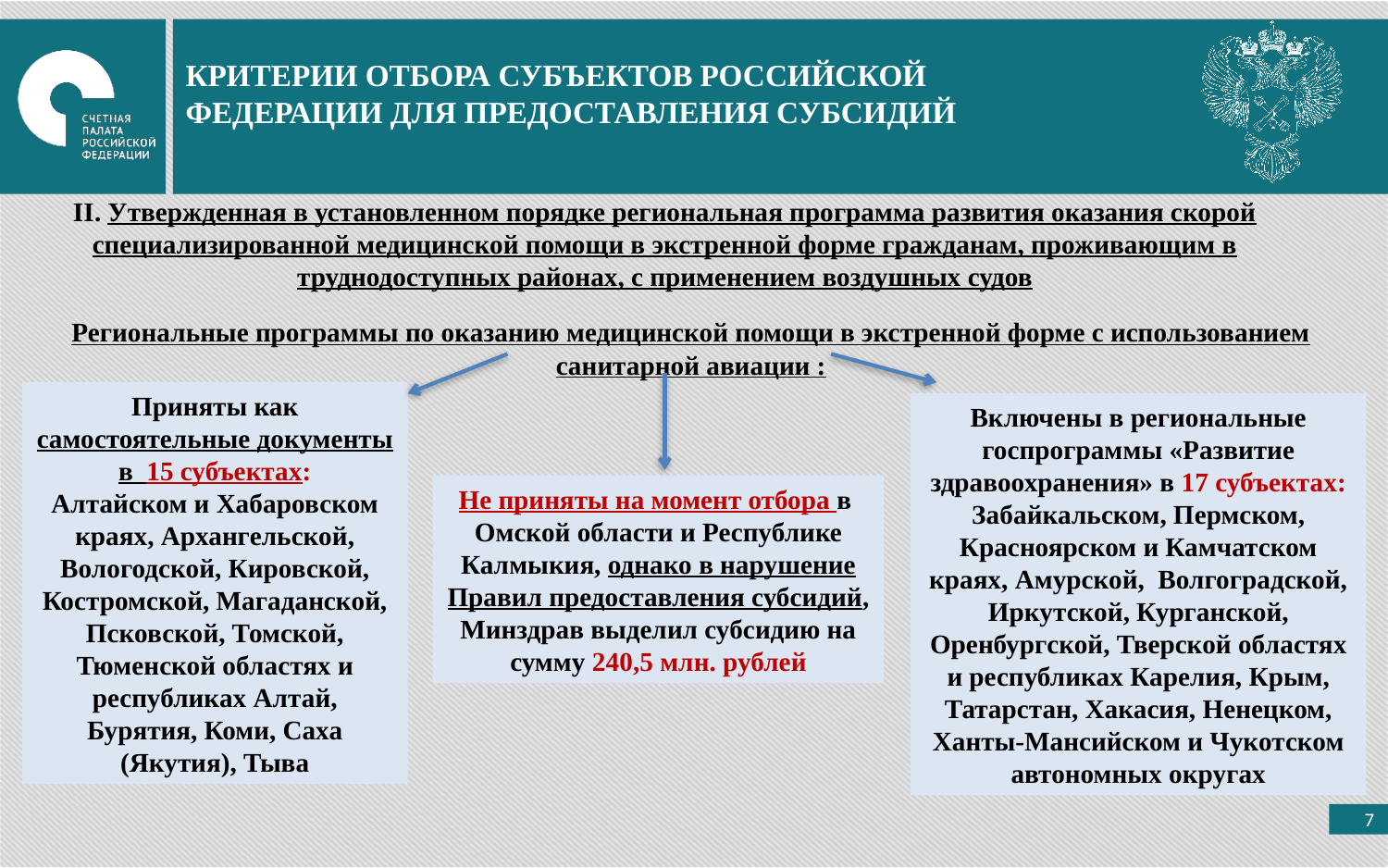

КРИТЕРИИ ОТБОРА СУБЪЕКТОВ РОССИЙСКОЙ ФЕДЕРАЦИИ ДЛЯ ПРЕДОСТАВЛЕНИЯ СУБСИДИЙ
II. Утвержденная в установленном порядке региональная программа развития оказания скорой специализированной медицинской помощи в экстренной форме гражданам, проживающим в труднодоступных районах, с применением воздушных судов
Региональные программы по оказанию медицинской помощи в экстренной форме с использованием санитарной авиации :
Приняты как самостоятельные документы в  15 субъектах:
Алтайском и Хабаровском краях, Архангельской, Вологодской, Кировской, Костромской, Магаданской, Псковской, Томской, Тюменской областях и республиках Алтай, Бурятия, Коми, Саха (Якутия), Тыва
Включены в региональные госпрограммы «Развитие здравоохранения» в 17 субъектах:
Забайкальском, Пермском, Красноярском и Камчатском краях, Амурской,  Волгоградской, Иркутской, Курганской, Оренбургской, Тверской областях и республиках Карелия, Крым, Татарстан, Хакасия, Ненецком, Ханты-Мансийском и Чукотском автономных округах
Не приняты на момент отбора в
Омской области и Республике Калмыкия, однако в нарушение Правил предоставления субсидий, Минздрав выделил субсидию на сумму 240,5 млн. рублей